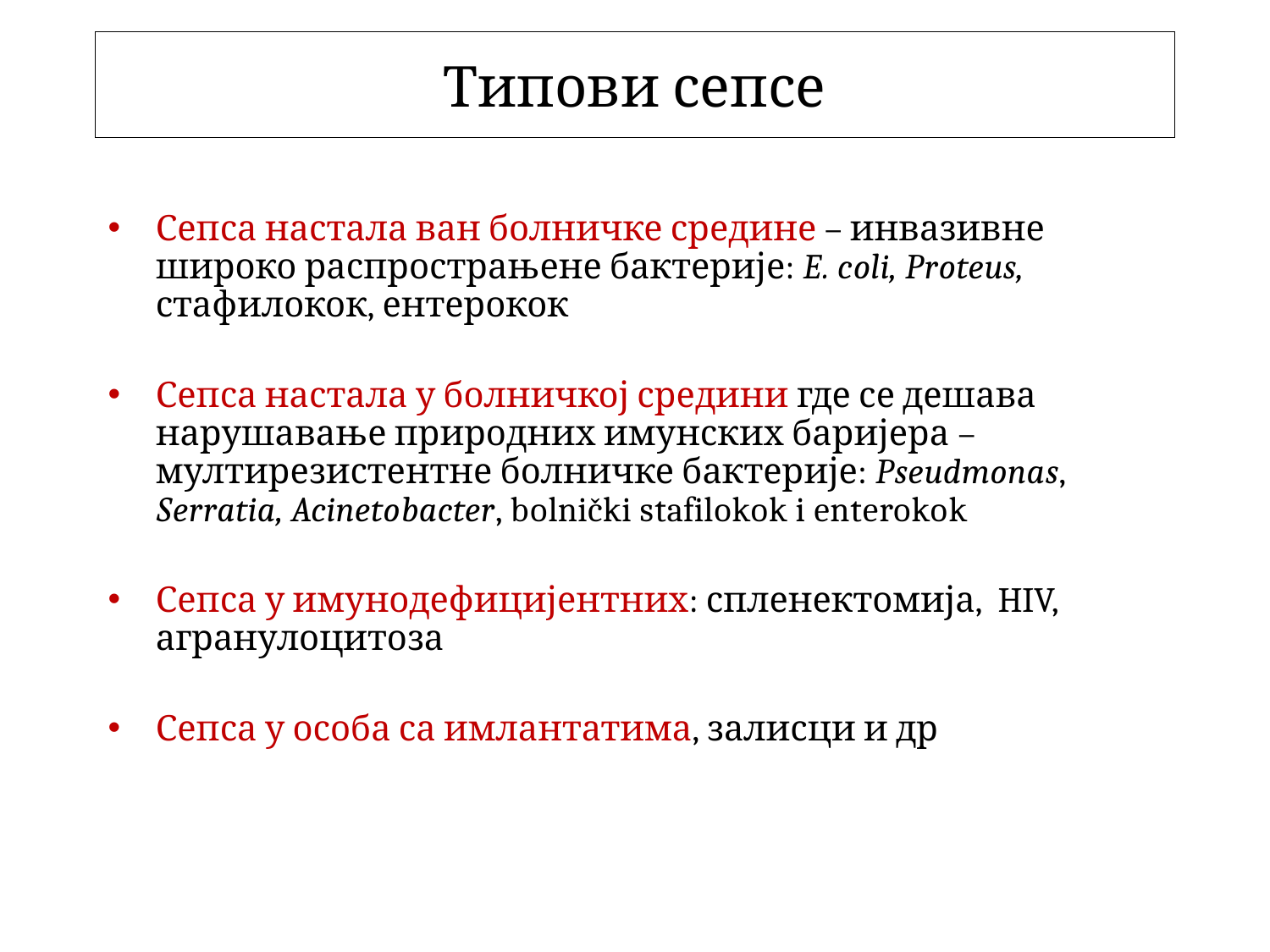

Типови сепсе

Сепса настала ван болничке средине – инвазивне широко распрострањене бактерије: E. coli, Proteus, стафилокок, ентерокок

Сепса настала у болничкој средини где се дешава нарушавање природних имунских баријера – мултирезистентне болничке бактерије: Pseudmonas, Serratia, Acinetobacter, bolnički stafilokok i enterokok

Сепса у имунодефицијентних: спленектомија,  HIV, агранулоцитоза

Сепса у особа са имлантатима, залисци и др